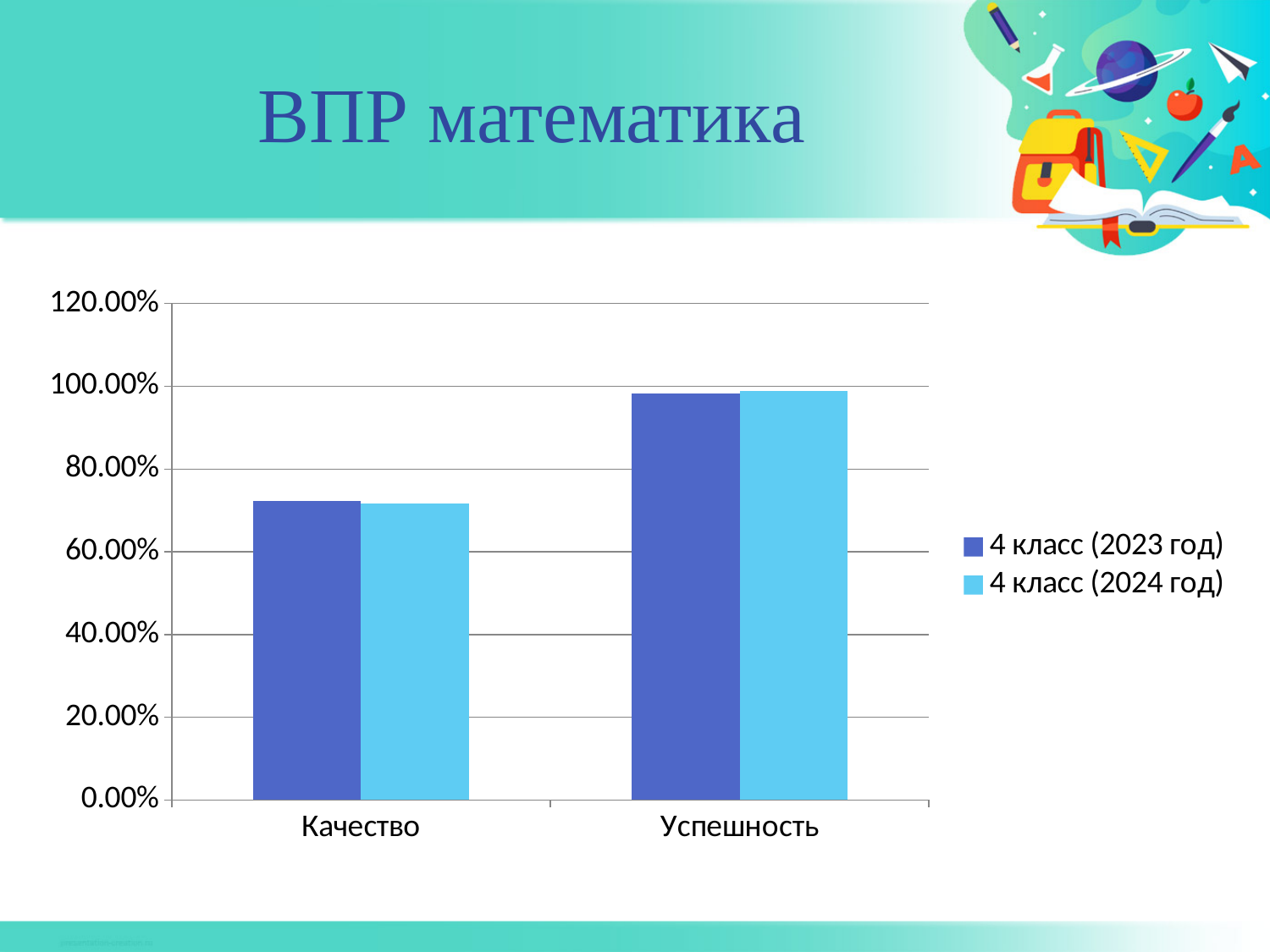

# ВПР математика

### Chart

| Category | 4 класс (2023 год) | 4 класс (2024 год) |
|---|---|---|
| Качество | 0.7219 | 0.7175 |
| Успешность | 0.982 | 0.9893 |